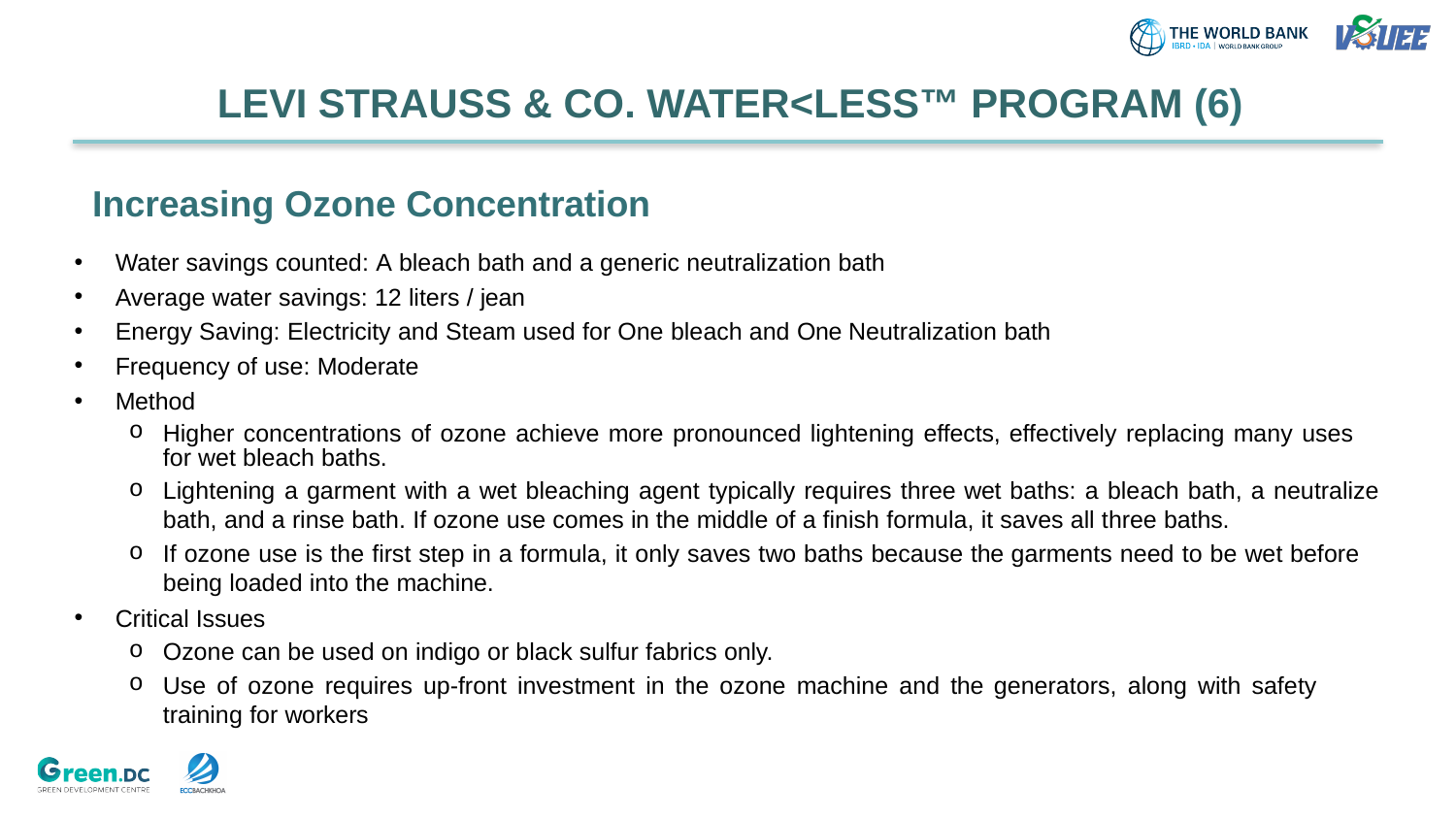

# LEVI STRAUSS & CO. WATER<LESS™ PROGRAM (6)
Increasing Ozone Concentration
Water savings counted: A bleach bath and a generic neutralization bath
Average water savings: 12 liters / jean
Energy Saving: Electricity and Steam used for One bleach and One Neutralization bath
Frequency of use: Moderate
Method
Higher concentrations of ozone achieve more pronounced lightening effects, effectively replacing many uses for wet bleach baths.
Lightening a garment with a wet bleaching agent typically requires three wet baths: a bleach bath, a neutralize bath, and a rinse bath. If ozone use comes in the middle of a finish formula, it saves all three baths.
If ozone use is the first step in a formula, it only saves two baths because the garments need to be wet before being loaded into the machine.
Critical Issues
Ozone can be used on indigo or black sulfur fabrics only.
Use of ozone requires up-front investment in the ozone machine and the generators, along with safety training for workers